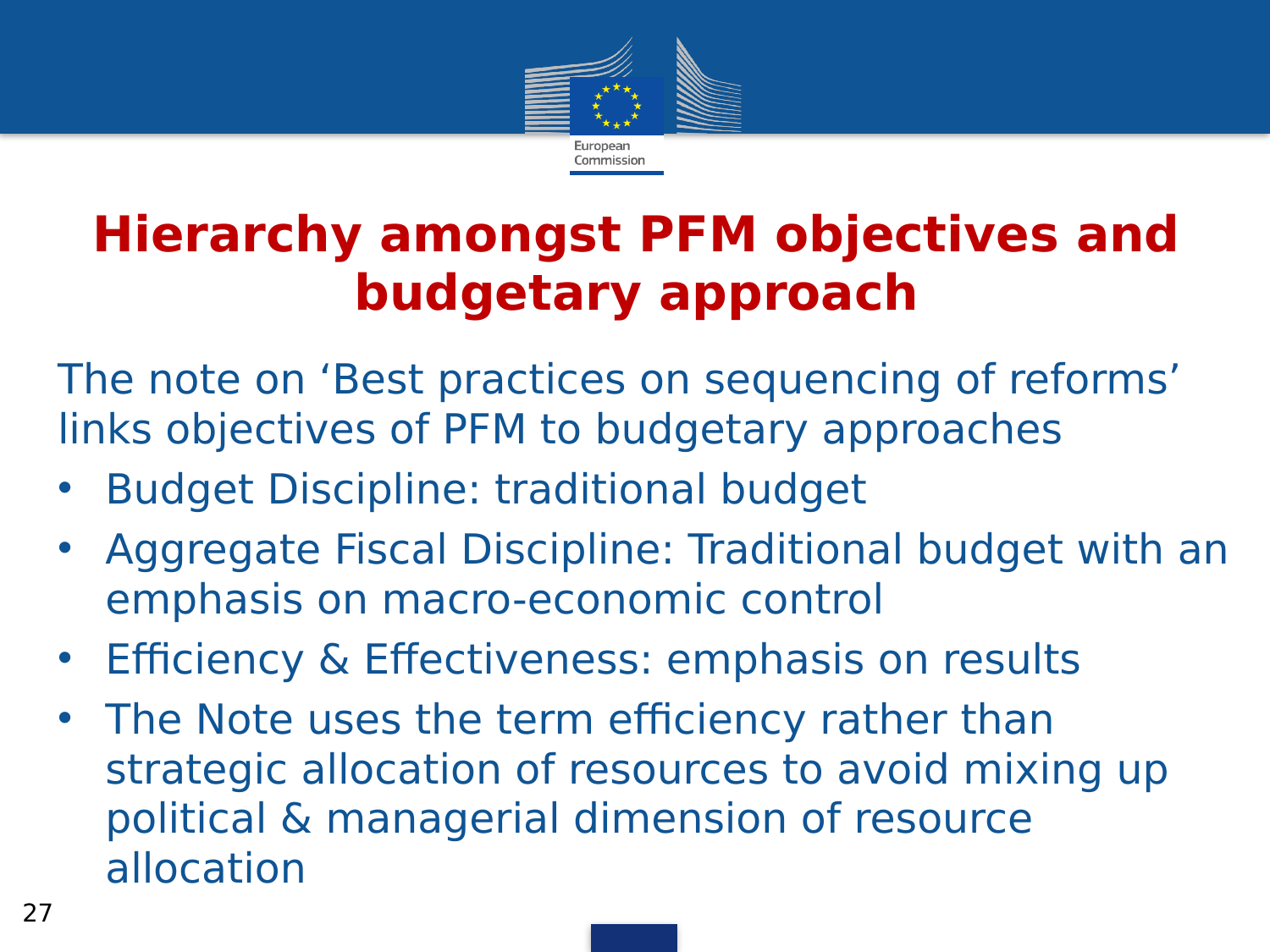

# Hierarchy amongst PFM objectives and budgetary approach
The note on ‘Best practices on sequencing of reforms’ links objectives of PFM to budgetary approaches
Budget Discipline: traditional budget
Aggregate Fiscal Discipline: Traditional budget with an emphasis on macro-economic control
Efficiency & Effectiveness: emphasis on results
The Note uses the term efficiency rather than strategic allocation of resources to avoid mixing up political & managerial dimension of resource allocation

27